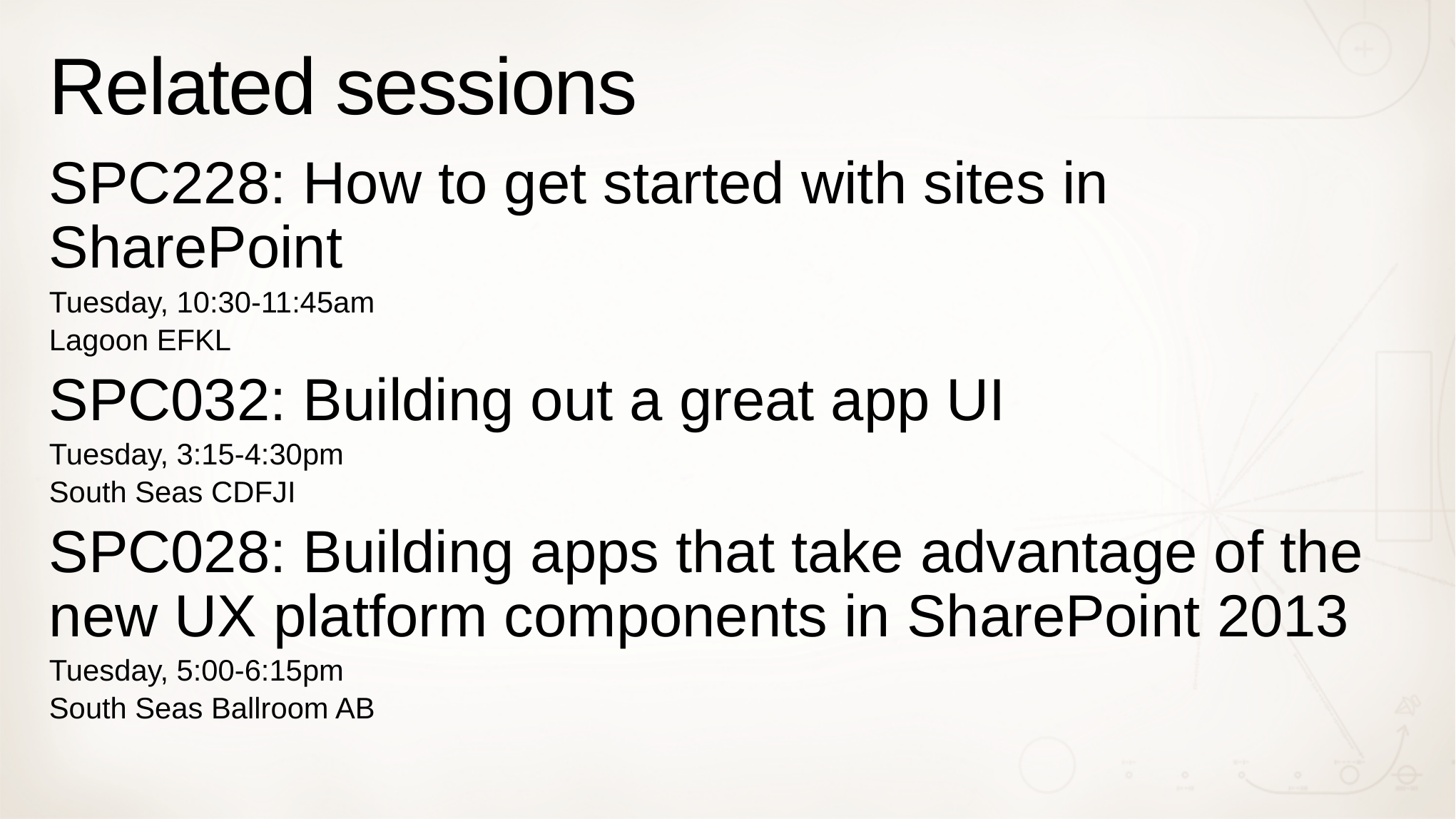

# Related sessions
SPC228: How to get started with sites in SharePoint
Tuesday, 10:30-11:45am
Lagoon EFKL
SPC032: Building out a great app UI
Tuesday, 3:15-4:30pm
South Seas CDFJI
SPC028: Building apps that take advantage of the new UX platform components in SharePoint 2013
Tuesday, 5:00-6:15pm
South Seas Ballroom AB